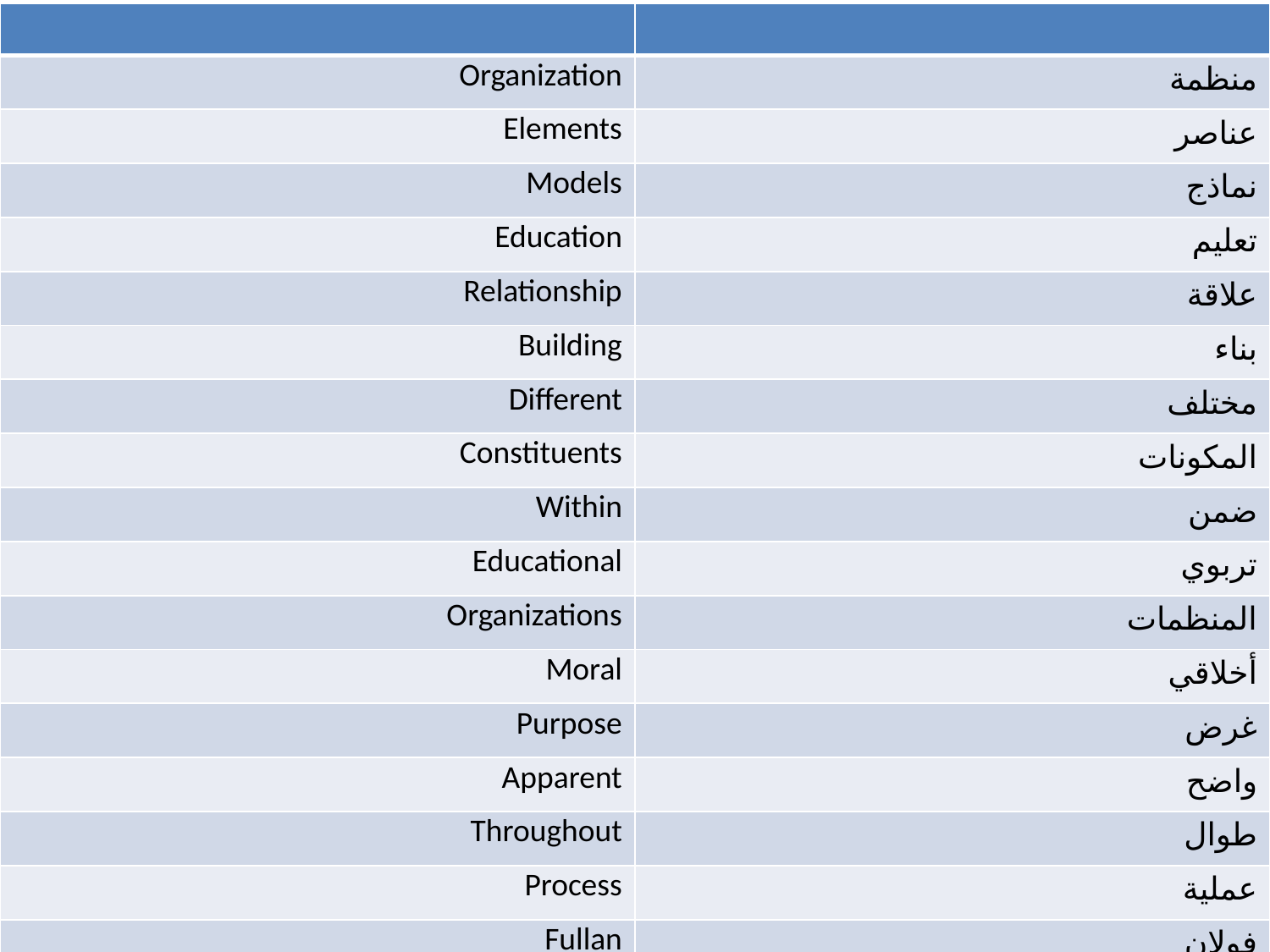

|  |  |
| --- | --- |
| Organization | منظمة |
| Elements | عناصر |
| Models | نماذج |
| Education | تعليم |
| Relationship | علاقة |
| Building | بناء |
| Different | مختلف |
| Constituents | المكونات |
| Within | ضمن |
| Educational | تربوي |
| Organizations | المنظمات |
| Moral | أخلاقي |
| Purpose | غرض |
| Apparent | واضح |
| Throughout | طوال |
| Process | عملية |
| Fullan | فولان |
#